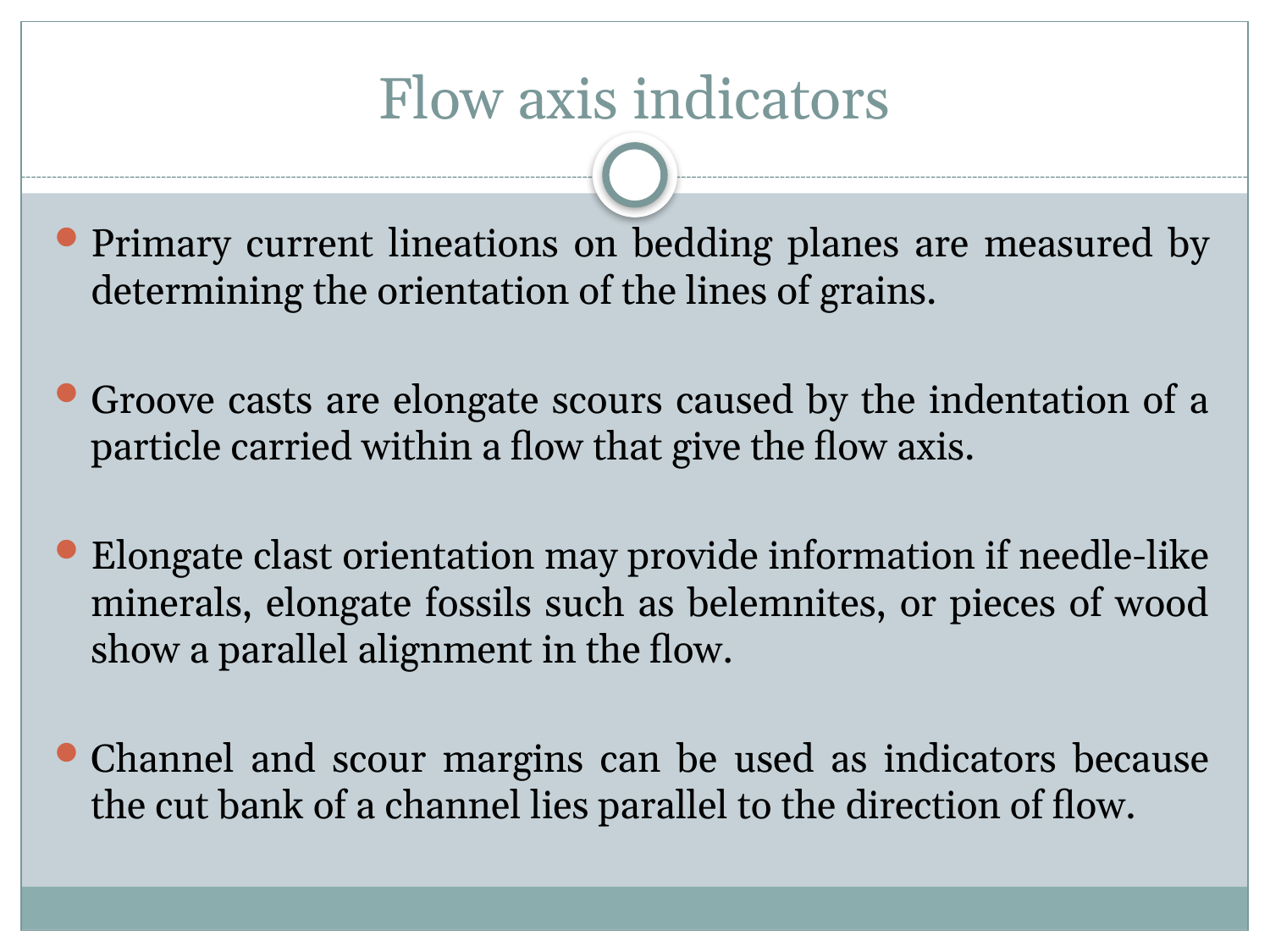

# Flow axis indicators
Primary current lineations on bedding planes are measured by determining the orientation of the lines of grains.

Groove casts are elongate scours caused by the indentation of a particle carried within a flow that give the flow axis.

Elongate clast orientation may provide information if needle-like minerals, elongate fossils such as belemnites, or pieces of wood show a parallel alignment in the flow.

Channel and scour margins can be used as indicators because the cut bank of a channel lies parallel to the direction of flow.